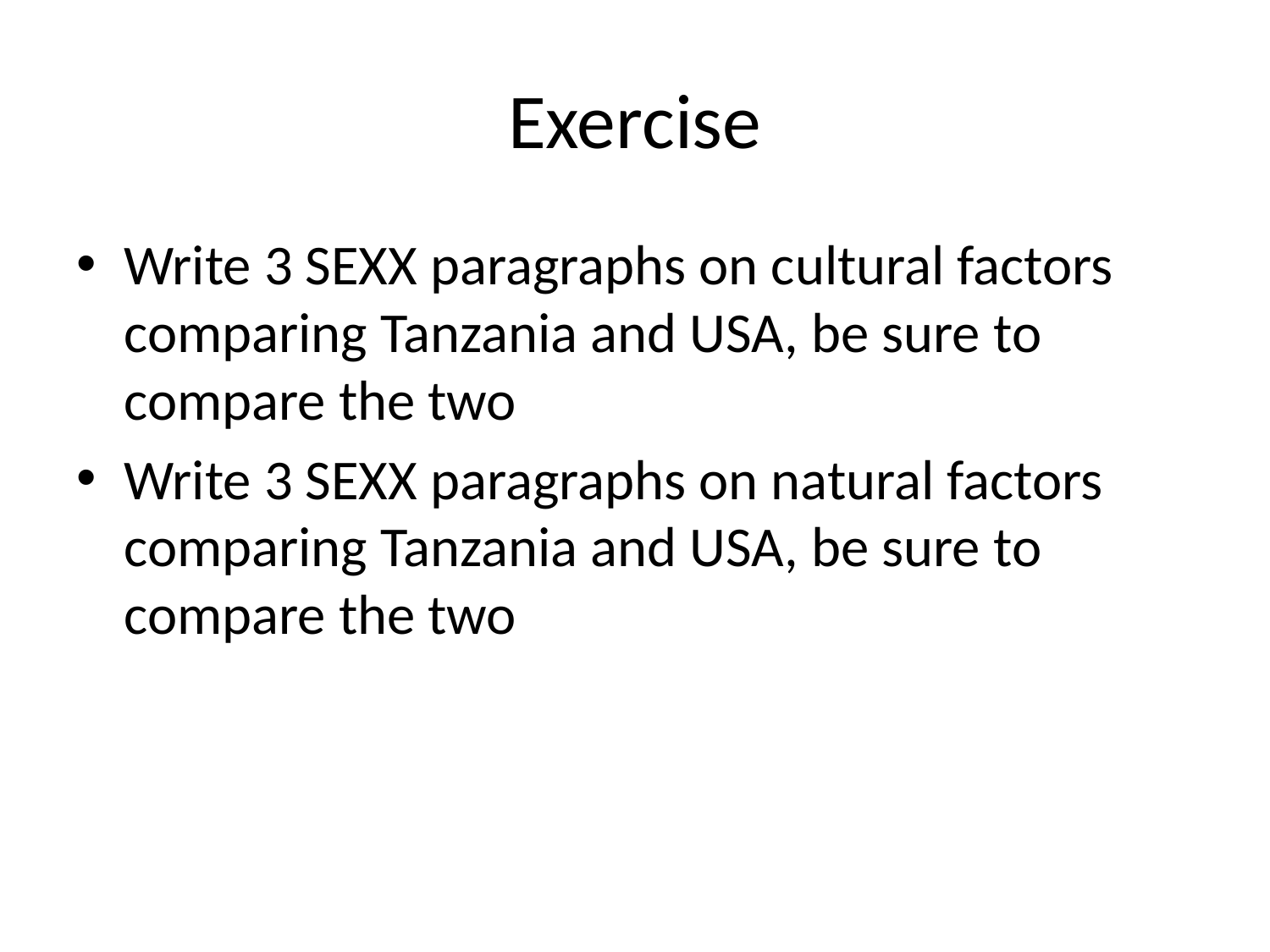

# Exercise
Write 3 SEXX paragraphs on cultural factors comparing Tanzania and USA, be sure to compare the two
Write 3 SEXX paragraphs on natural factors comparing Tanzania and USA, be sure to compare the two